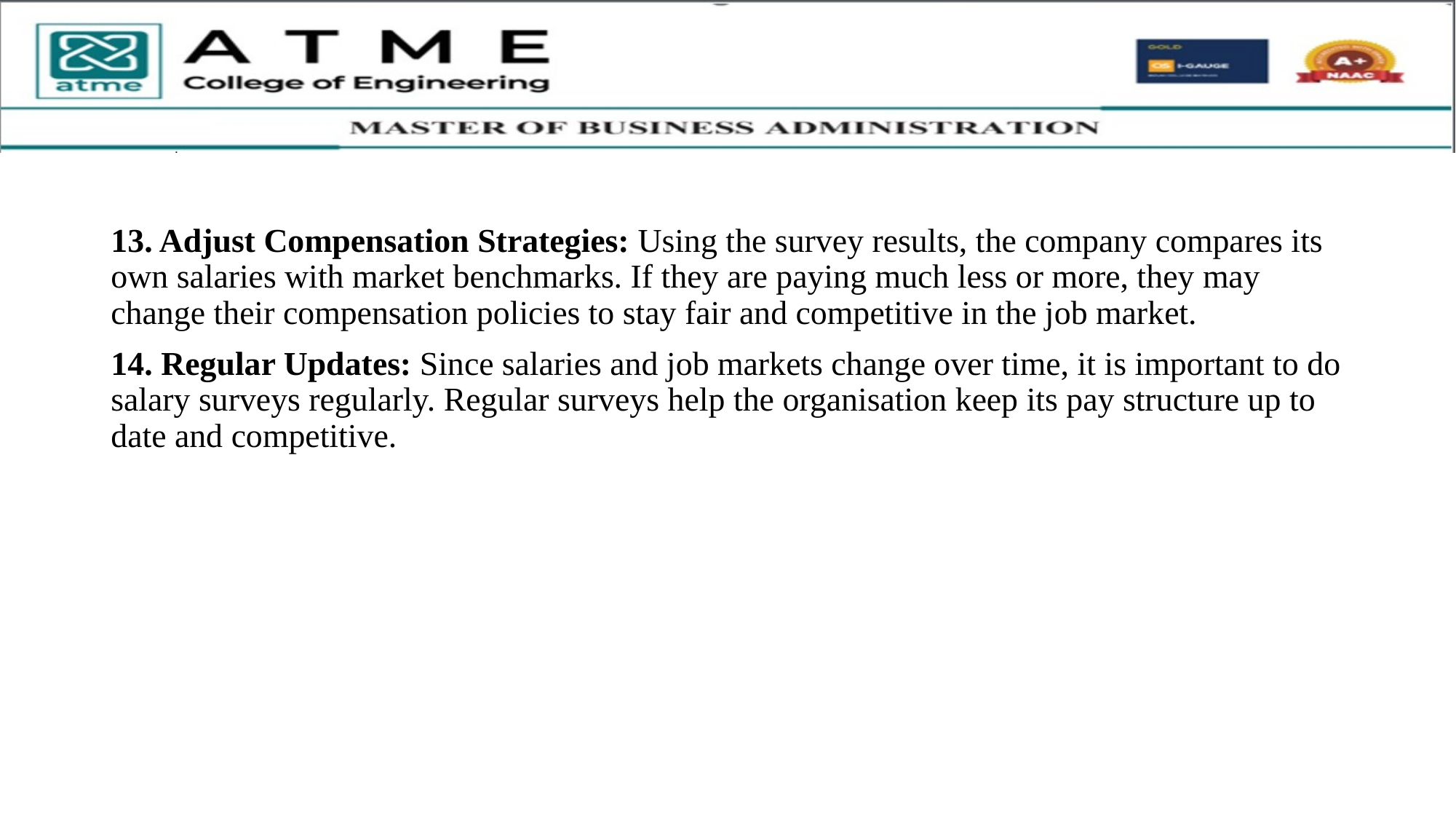

13. Adjust Compensation Strategies: Using the survey results, the company compares its own salaries with market benchmarks. If they are paying much less or more, they may change their compensation policies to stay fair and competitive in the job market.
14. Regular Updates: Since salaries and job markets change over time, it is important to do salary surveys regularly. Regular surveys help the organisation keep its pay structure up to date and competitive.